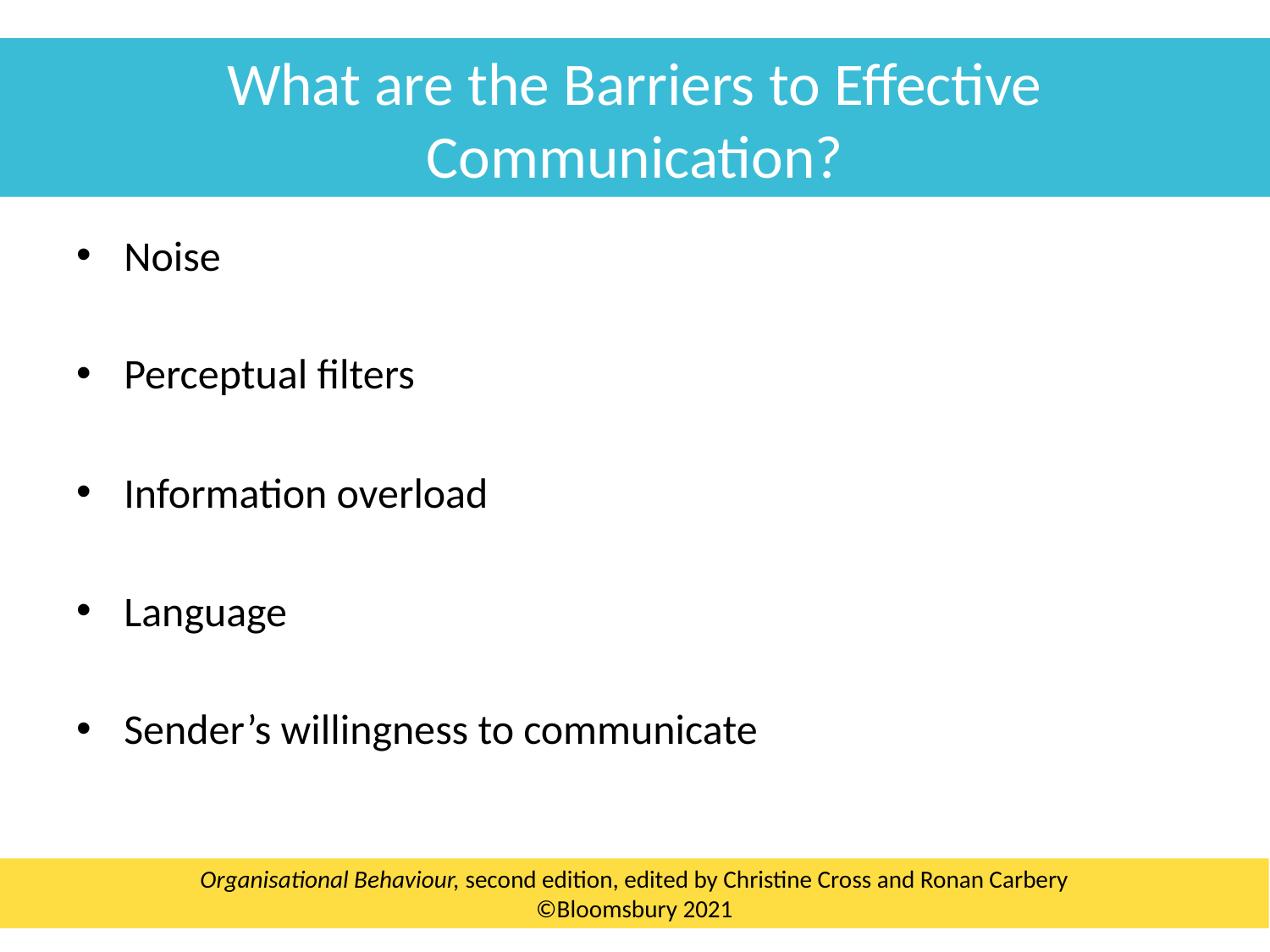

What are the Barriers to Effective Communication?
Noise

Perceptual filters

Information overload

Language

Sender’s willingness to communicate